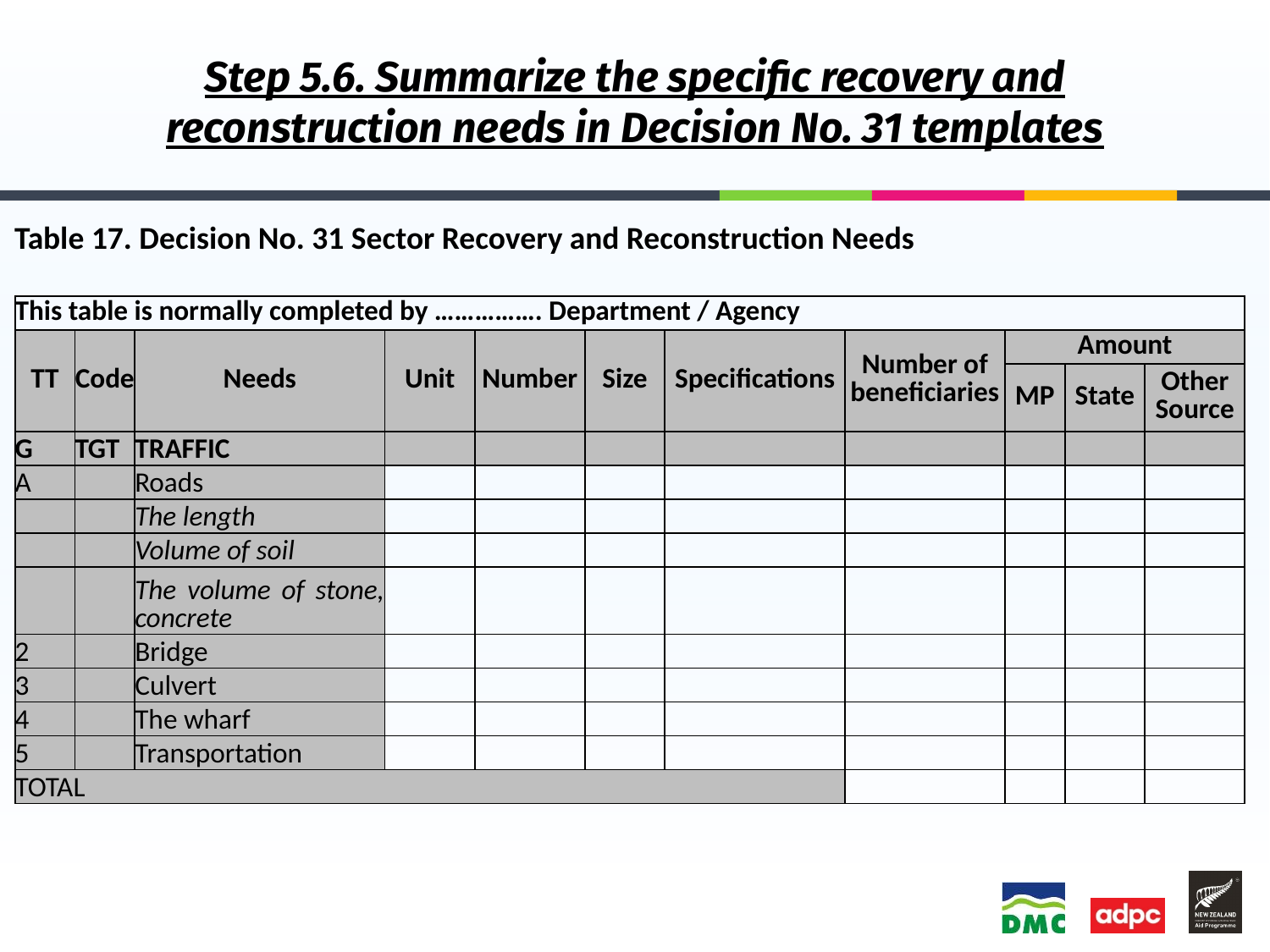

# Step 5.6. Summarize the specific recovery and reconstruction needs in Decision No. 31 templates
Table 17. Decision No. 31 Sector Recovery and Reconstruction Needs
| This table is normally completed by ……………. Department / Agency |  |  |  |  |  |  |  |  |  |  |
| --- | --- | --- | --- | --- | --- | --- | --- | --- | --- | --- |
| TT | Code | Needs | Unit | Number | Size | Specifications | Number of beneficiaries | Amount |  |  |
|  |  |  |  |  |  |  |  | MP | State | Other Source |
| G | TGT | TRAFFIC |  |  |  |  |  |  |  |  |
| A |  | Roads |  |  |  |  |  |  |  |  |
|  |  | The length |  |  |  |  |  |  |  |  |
|  |  | Volume of soil |  |  |  |  |  |  |  |  |
|  |  | The volume of stone, concrete |  |  |  |  |  |  |  |  |
| 2 |  | Bridge |  |  |  |  |  |  |  |  |
| 3 |  | Culvert |  |  |  |  |  |  |  |  |
| 4 |  | The wharf |  |  |  |  |  |  |  |  |
| 5 |  | Transportation |  |  |  |  |  |  |  |  |
| TOTAL |  |  |  |  |  |  |  |  |  |  |